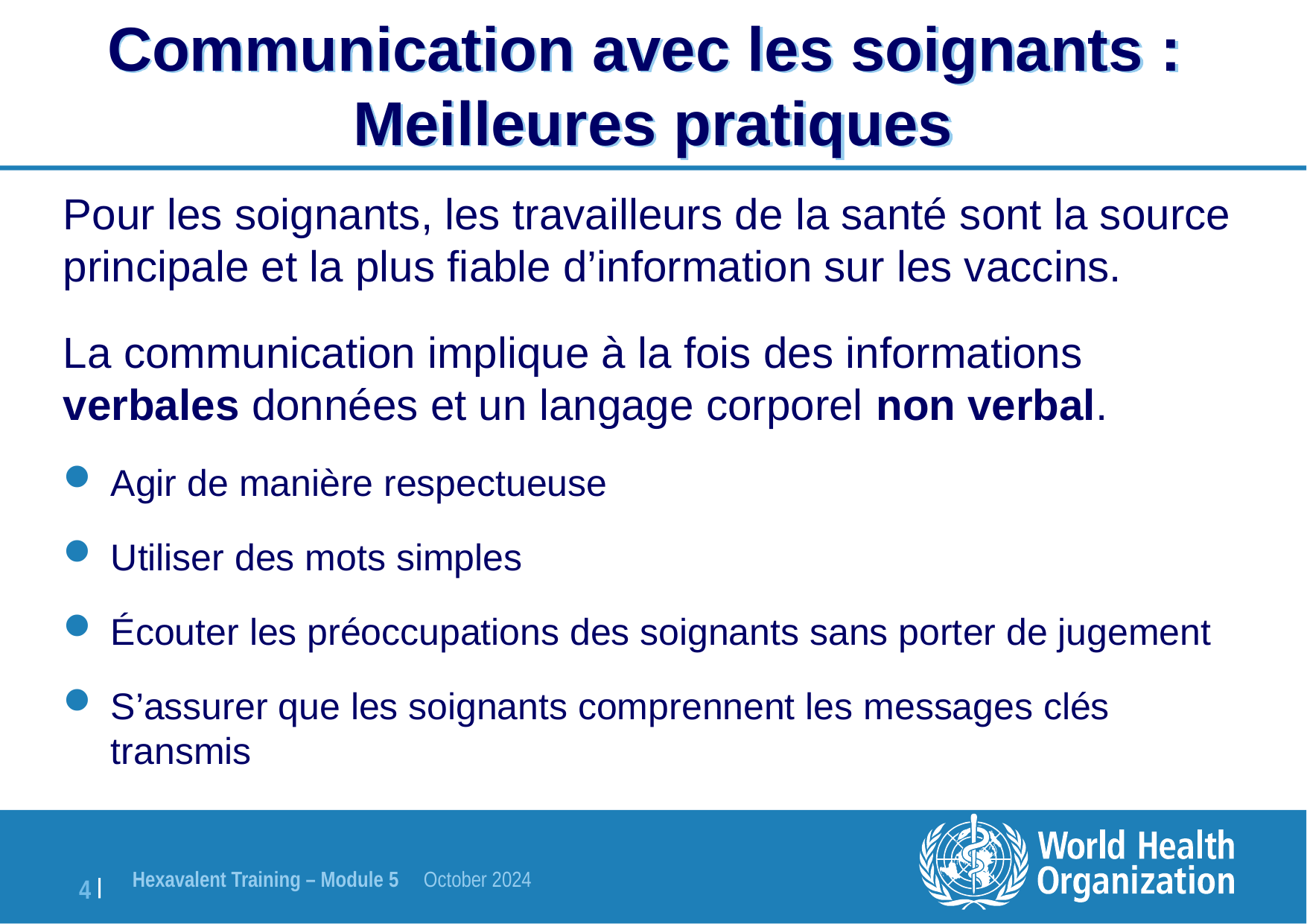

# Communication avec les soignants : Meilleures pratiques
Pour les soignants, les travailleurs de la santé sont la source principale et la plus fiable d’information sur les vaccins.
La communication implique à la fois des informations verbales données et un langage corporel non verbal.
Agir de manière respectueuse
Utiliser des mots simples
Écouter les préoccupations des soignants sans porter de jugement
S’assurer que les soignants comprennent les messages clés transmis